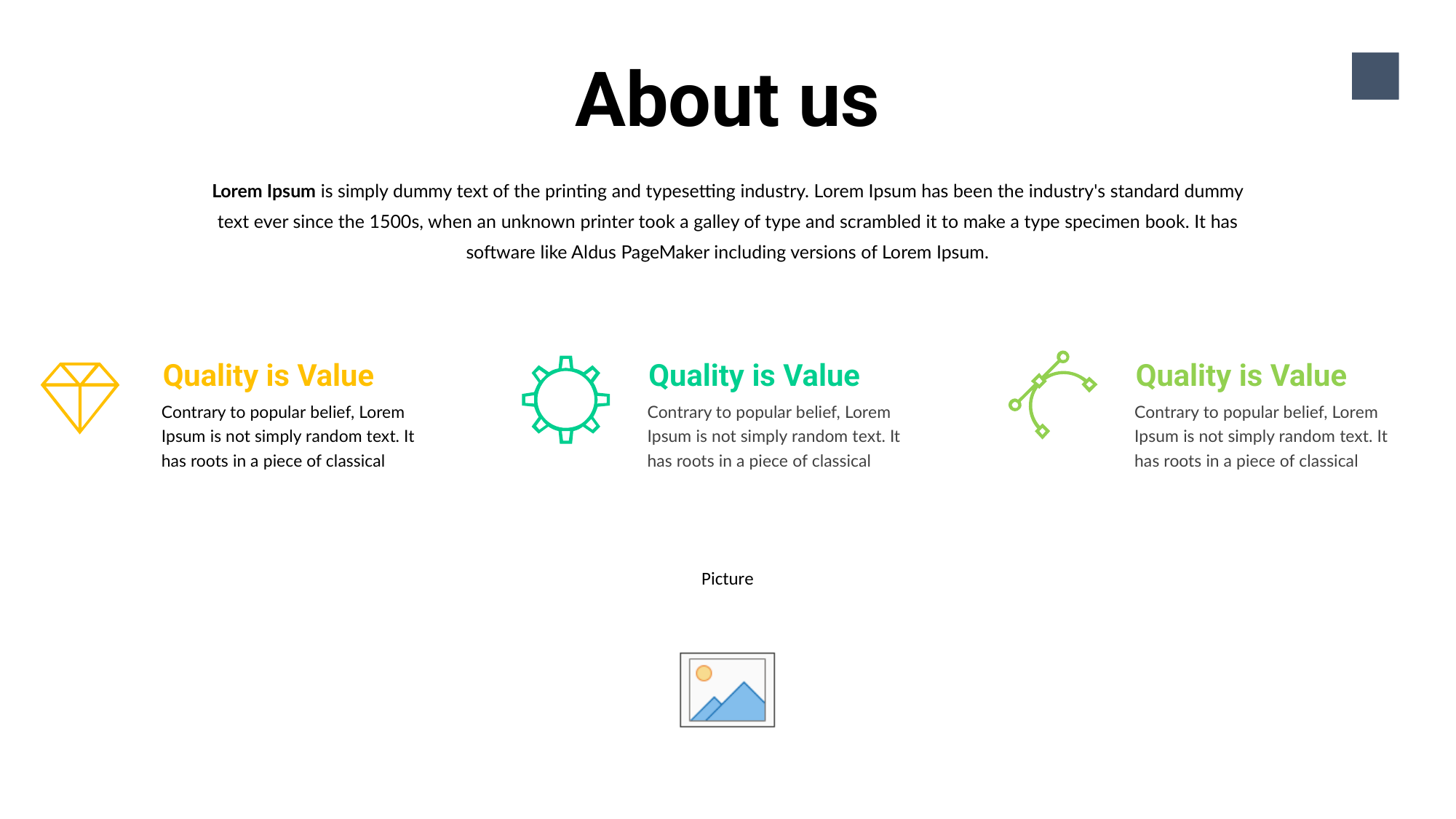

3
About us
Lorem Ipsum is simply dummy text of the printing and typesetting industry. Lorem Ipsum has been the industry's standard dummy text ever since the 1500s, when an unknown printer took a galley of type and scrambled it to make a type specimen book. It has software like Aldus PageMaker including versions of Lorem Ipsum.
Quality is Value
Quality is Value
Quality is Value

Contrary to popular belief, Lorem Ipsum is not simply random text. It has roots in a piece of classical
Contrary to popular belief, Lorem Ipsum is not simply random text. It has roots in a piece of classical
Contrary to popular belief, Lorem Ipsum is not simply random text. It has roots in a piece of classical